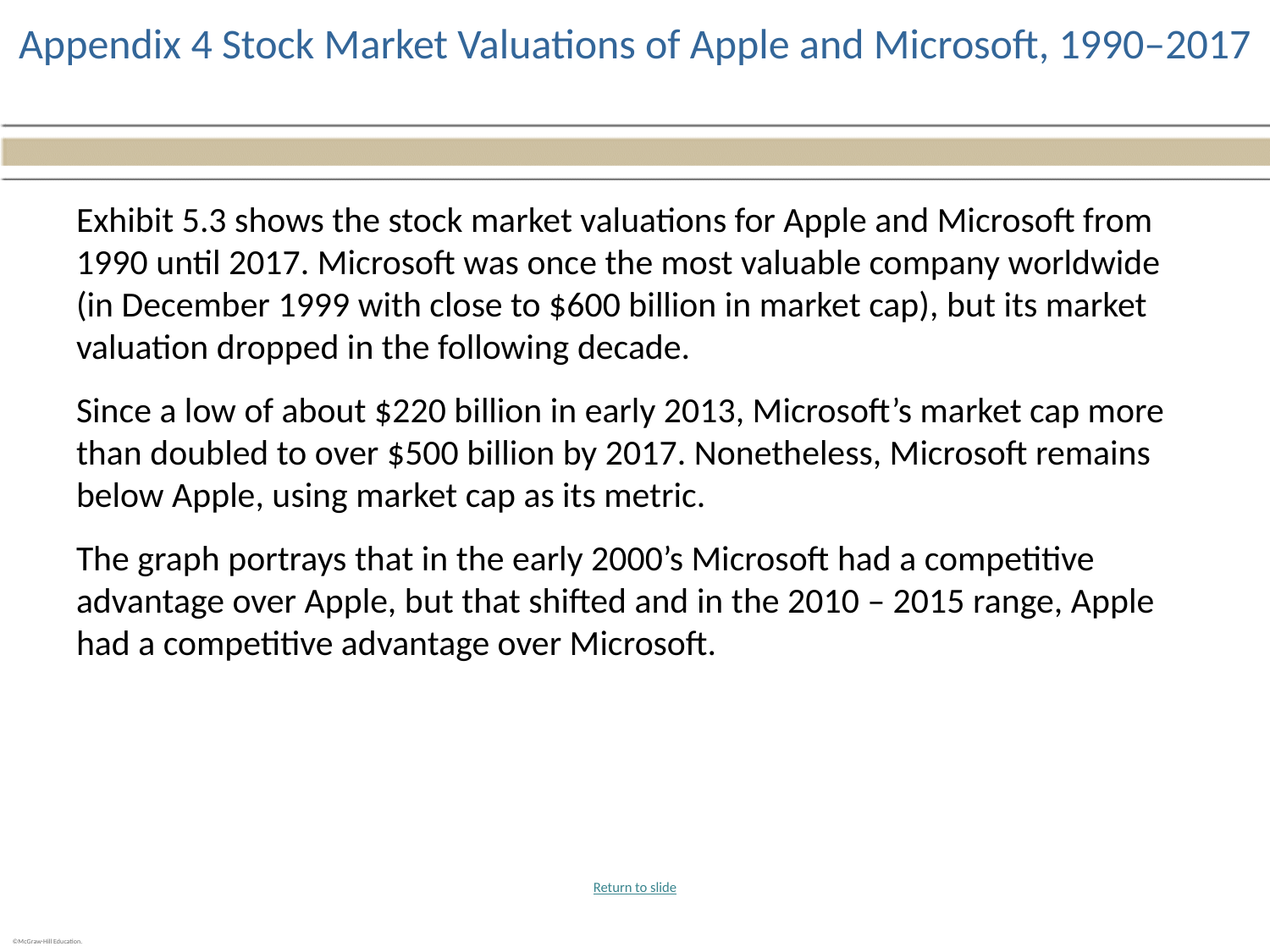

# Appendix 4 Stock Market Valuations of Apple and Microsoft, 1990–2017
Exhibit 5.3 shows the stock market valuations for Apple and Microsoft from 1990 until 2017. Microsoft was once the most valuable company worldwide (in December 1999 with close to $600 billion in market cap), but its market valuation dropped in the following decade.
Since a low of about $220 billion in early 2013, Microsoft’s market cap more than doubled to over $500 billion by 2017. Nonetheless, Microsoft remains below Apple, using market cap as its metric.
The graph portrays that in the early 2000’s Microsoft had a competitive advantage over Apple, but that shifted and in the 2010 – 2015 range, Apple had a competitive advantage over Microsoft.
Return to slide